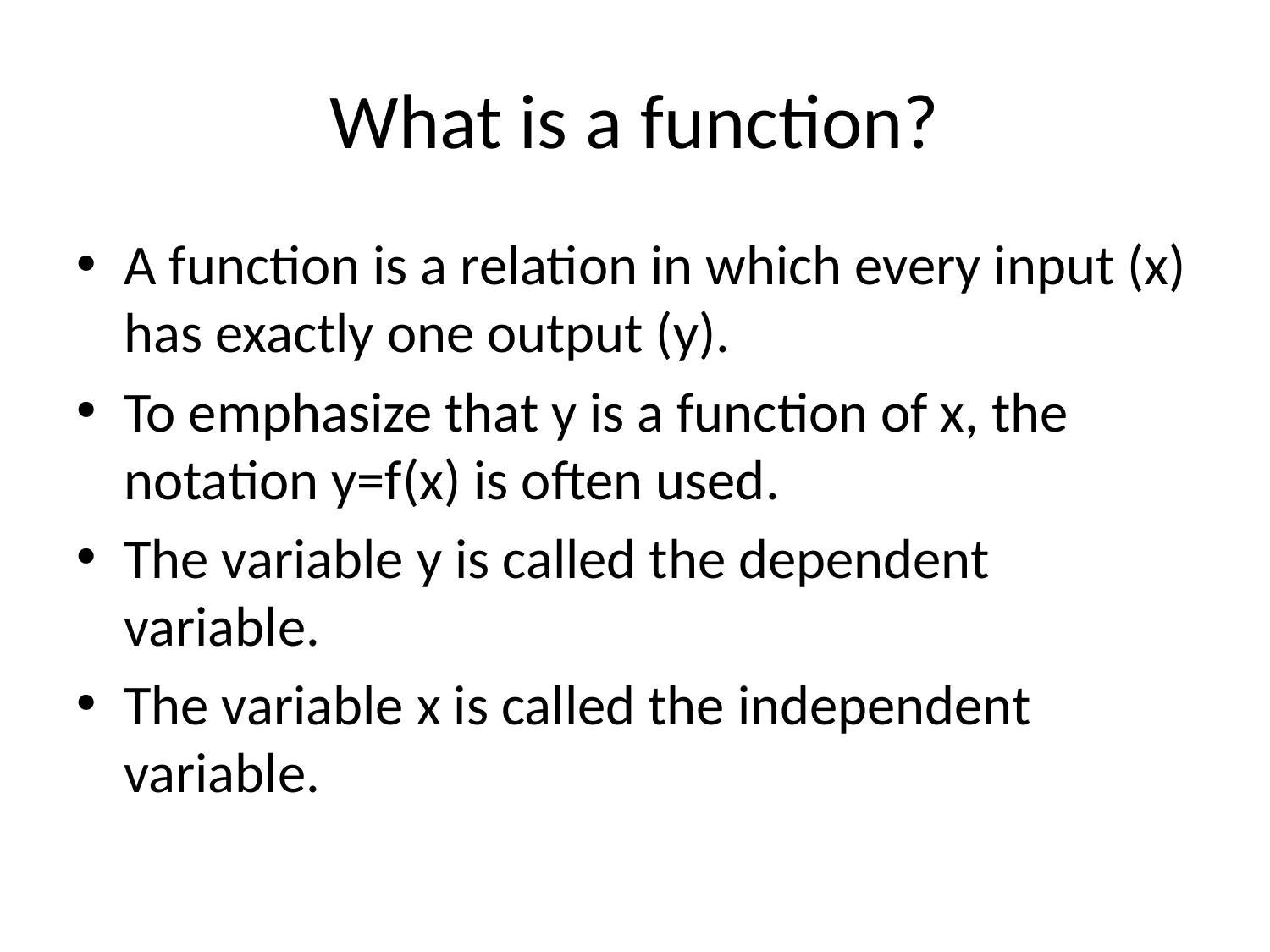

# What is a function?
A function is a relation in which every input (x) has exactly one output (y).
To emphasize that y is a function of x, the notation y=f(x) is often used.
The variable y is called the dependent variable.
The variable x is called the independent variable.